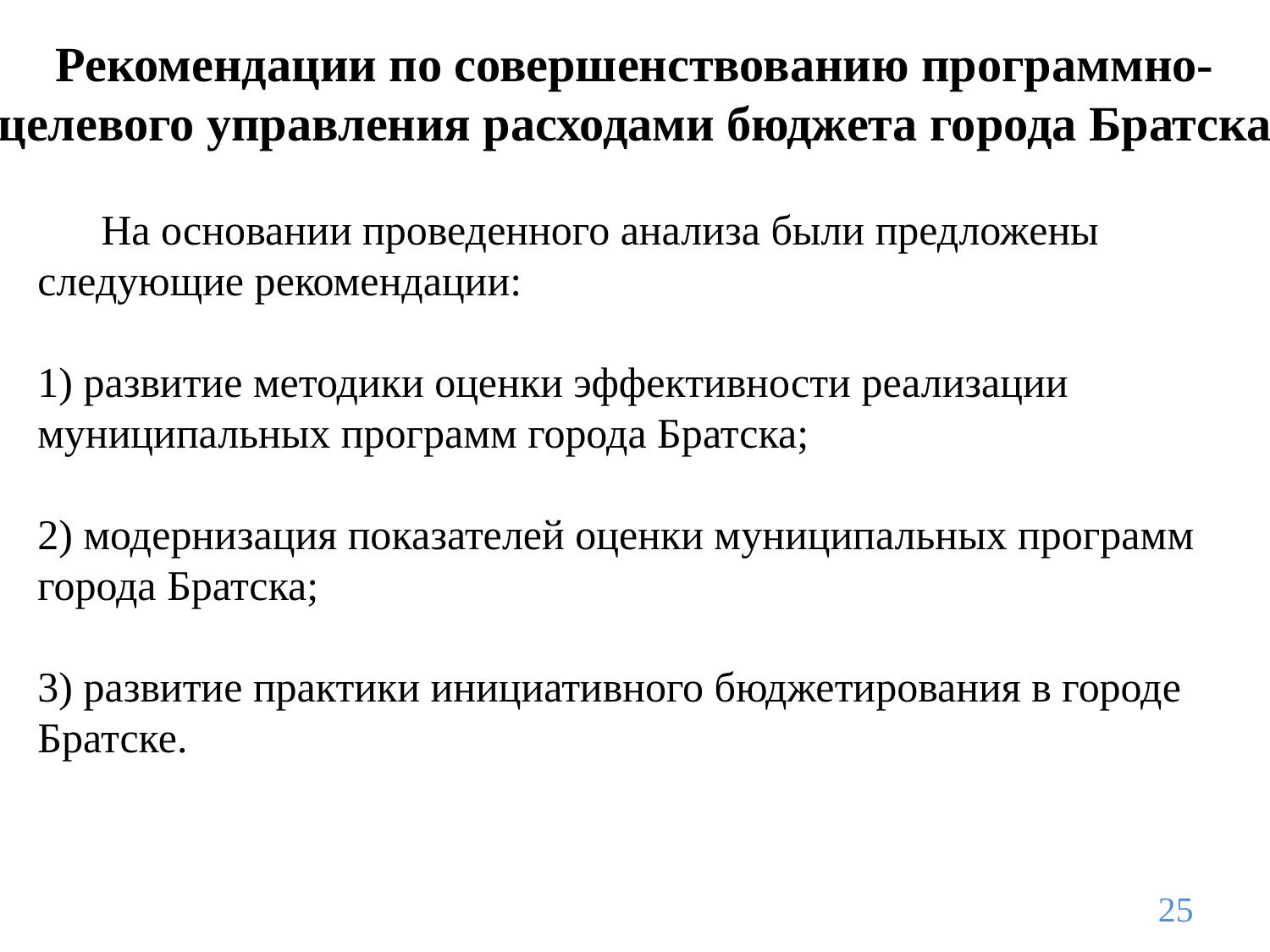

Рекомендации по совершенствованию программно-целевого управления расходами бюджета города Братска
      На основании проведенного анализа были предложены следующие рекомендации:

1) развитие методики оценки эффективности реализации муниципальных программ города Братска;

2) модернизация показателей оценки муниципальных программ города Братска;

3) развитие практики инициативного бюджетирования в городе Братске.
25